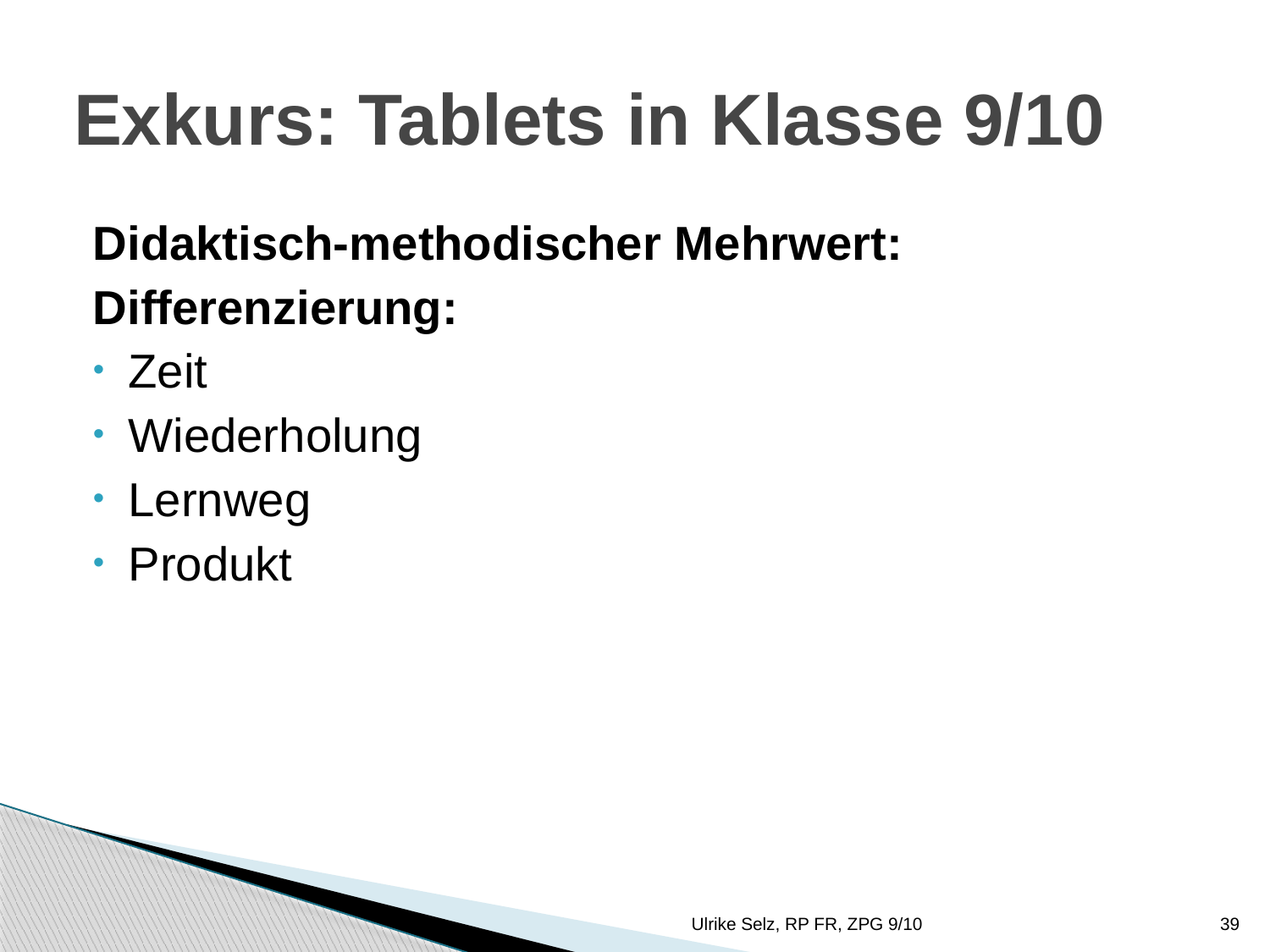

Exkurs: Tablets in Klasse 9/10
Didaktisch-methodischer Mehrwert:
Differenzierung:
Zeit
Wiederholung
Lernweg
Produkt

Ulrike Selz, RP FR, ZPG 9/10
39